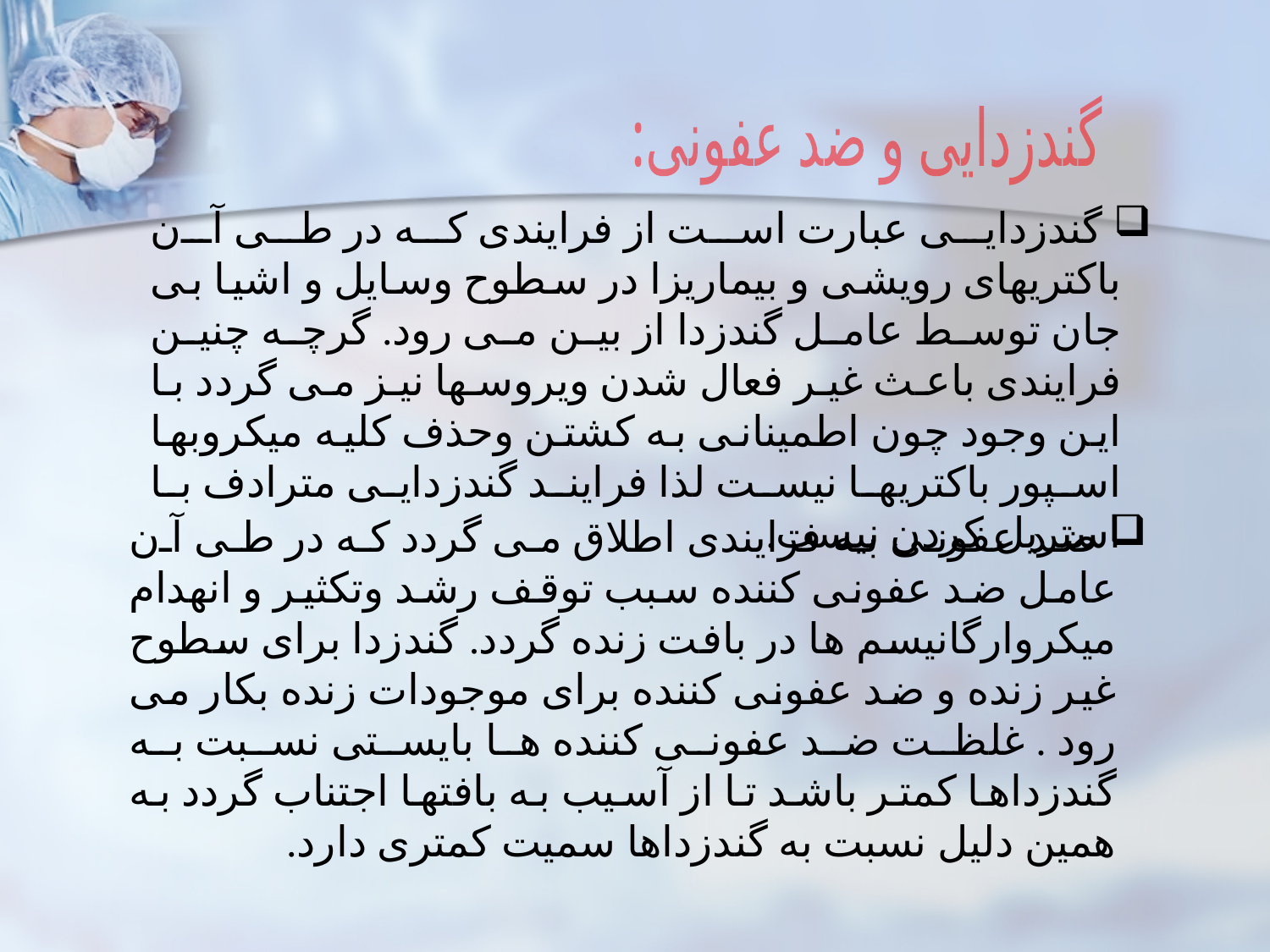

گندزدایی و ضد عفونی:
 گندزدایی عبارت است از فرایندی که در طی آن باکتریهای رویشی و بیماریزا در سطوح وسایل و اشیا بی جان توسط عامل گندزدا از بین می رود. گرچه چنین فرایندی باعث غیر فعال شدن ویروسها نیز می گردد با این وجود چون اطمینانی به کشتن وحذف کلیه میکروبها اسپور باکتریها نیست لذا فرایند گندزدایی مترادف با استریل کردن نیست.
 ضد عفونی به فرایندی اطلاق می گردد که در طی آن عامل ضد عفونی کننده سبب توقف رشد وتکثیر و انهدام میکروارگانیسم ها در بافت زنده گردد. گندزدا برای سطوح غیر زنده و ضد عفونی کننده برای موجودات زنده بکار می رود . غلظت ضد عفونی کننده ها بایستی نسبت به گندزداها کمتر باشد تا از آسیب به بافتها اجتناب گردد به همین دلیل نسبت به گندزداها سمیت کمتری دارد.